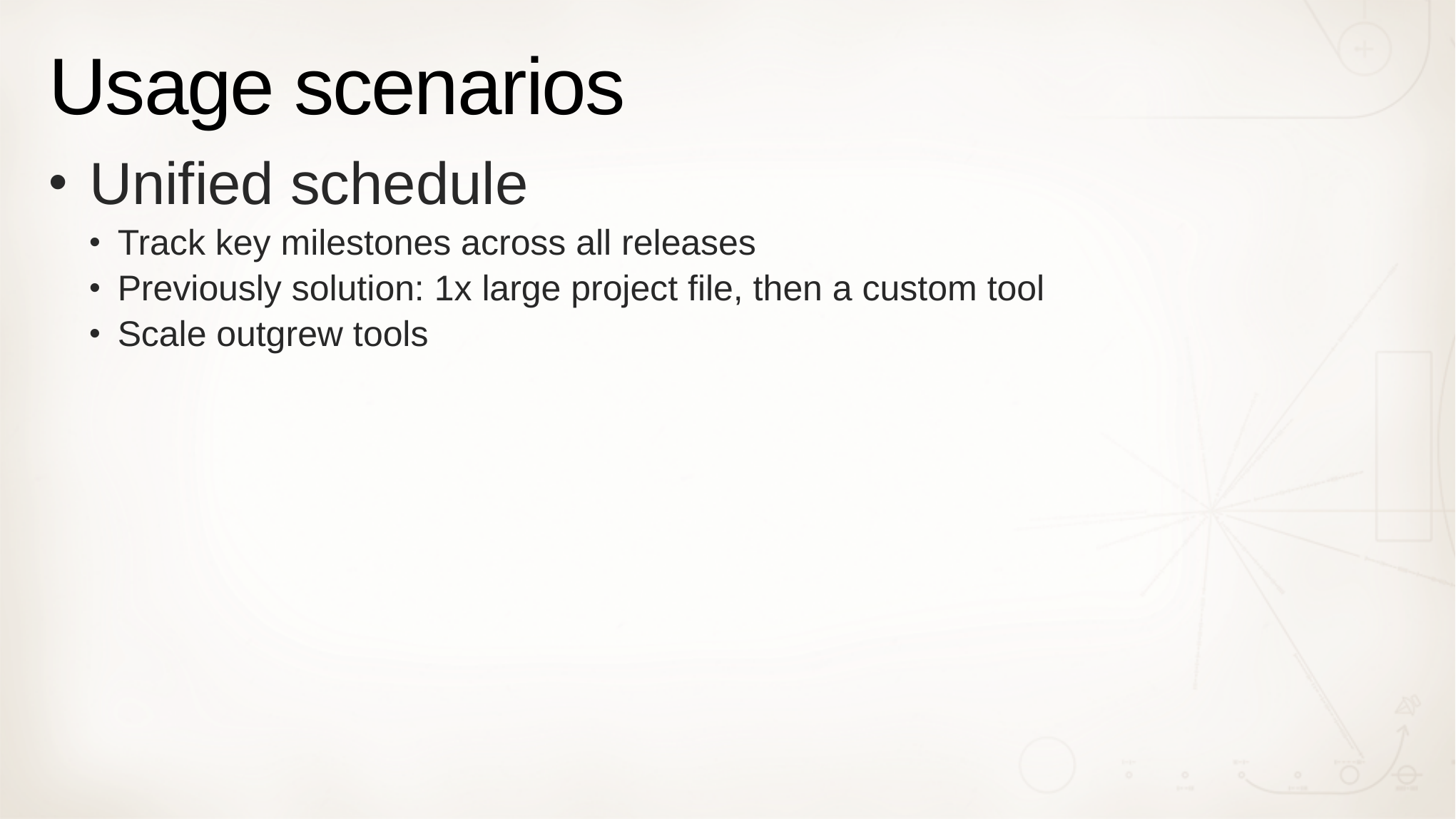

# Usage scenarios
Unified schedule
Track key milestones across all releases
Previously solution: 1x large project file, then a custom tool
Scale outgrew tools